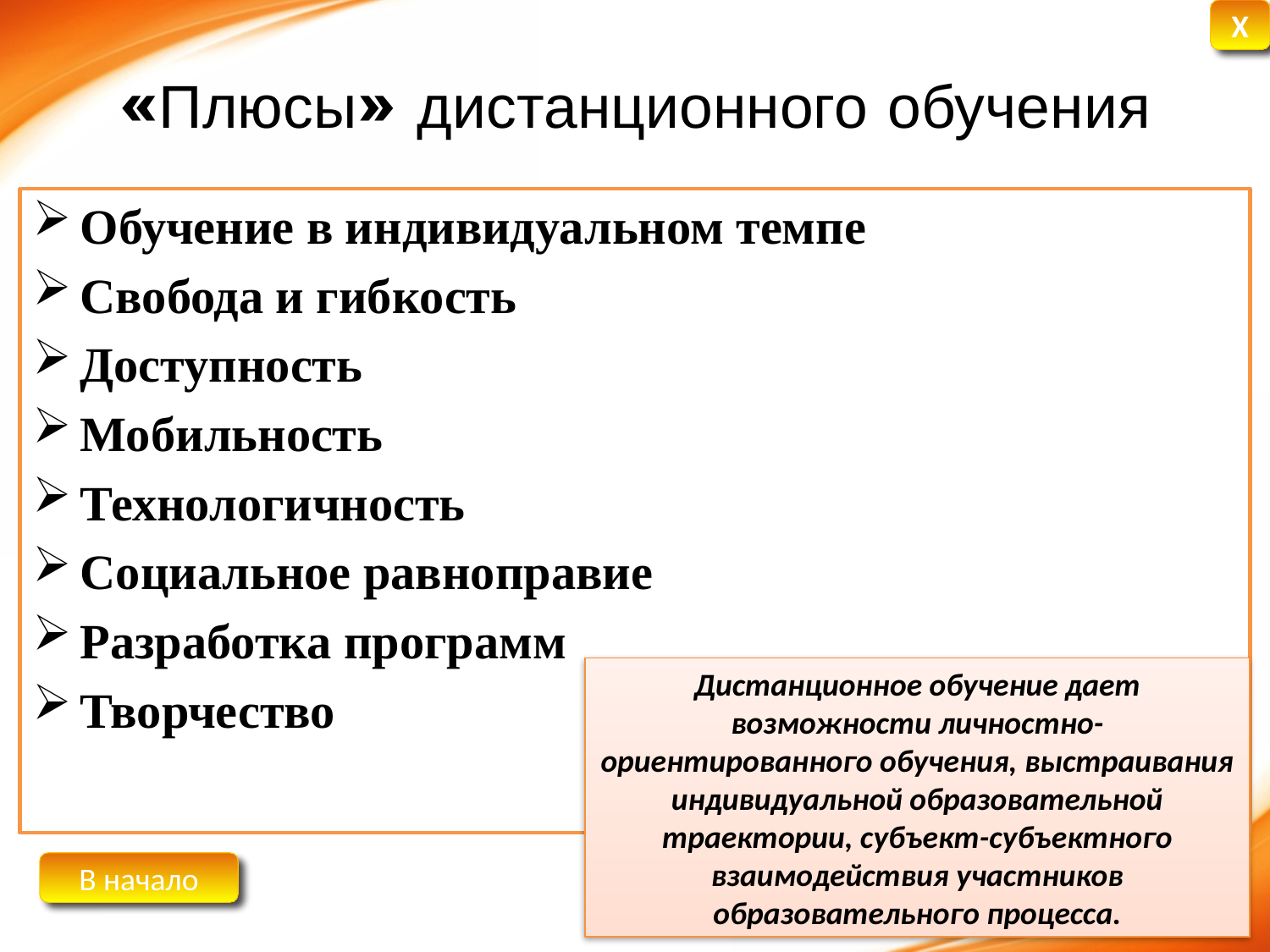

# «Плюсы» дистанционного обучения
Обучение в индивидуальном темпе
Свобода и гибкость
Доступность
Мобильность
Технологичность
Социальное равноправие
Разработка программ
Творчество
Дистанционное обучение дает возможности личностно-ориентированного обучения, выстраивания индивидуальной образовательной траектории, субъект-субъектного взаимодействия участников образовательного процесса.